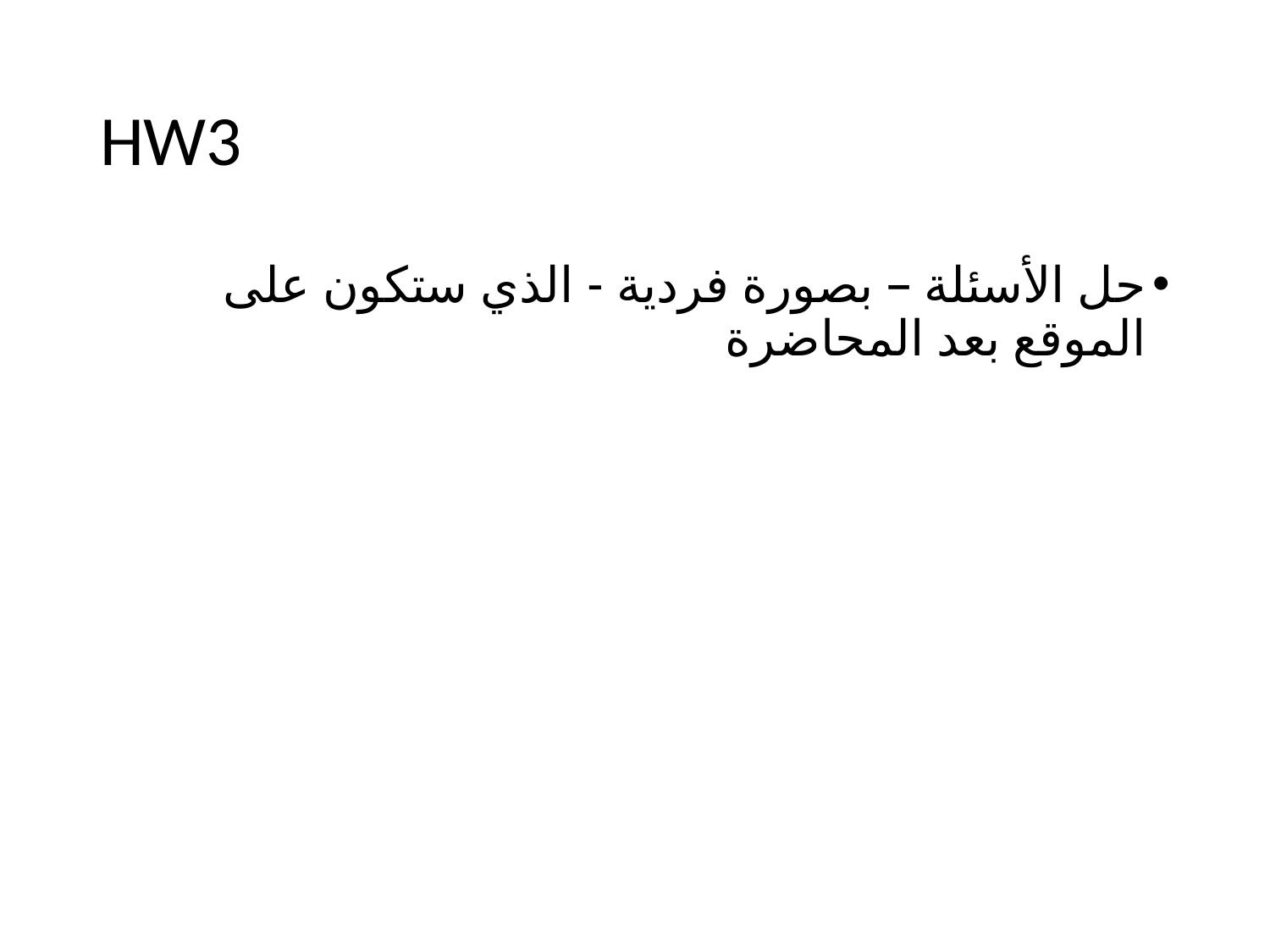

# HW3
حل الأسئلة – بصورة فردية - الذي ستكون على الموقع بعد المحاضرة